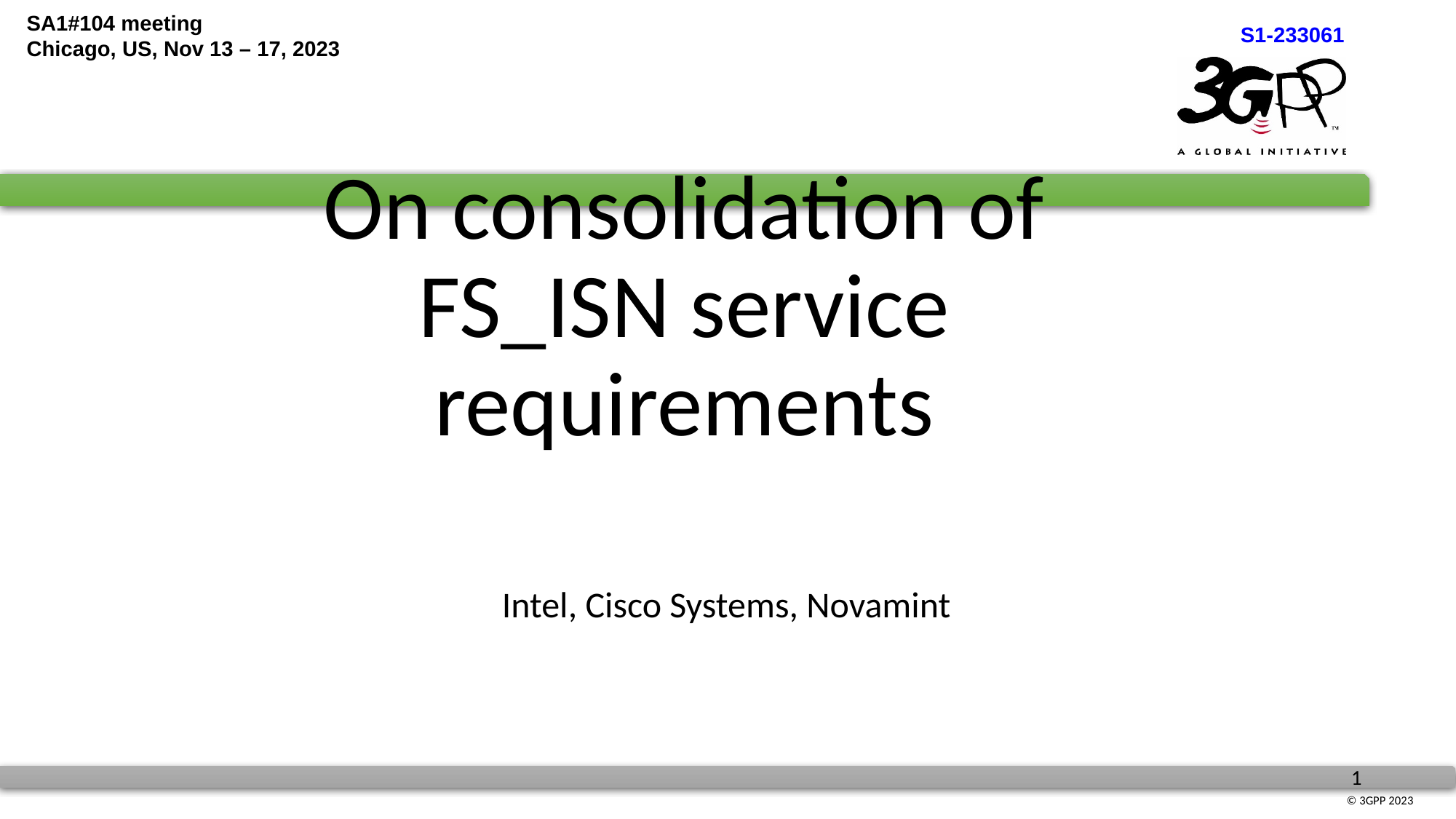

# On consolidation of FS_ISN service requirements

Intel, Cisco Systems, Novamint